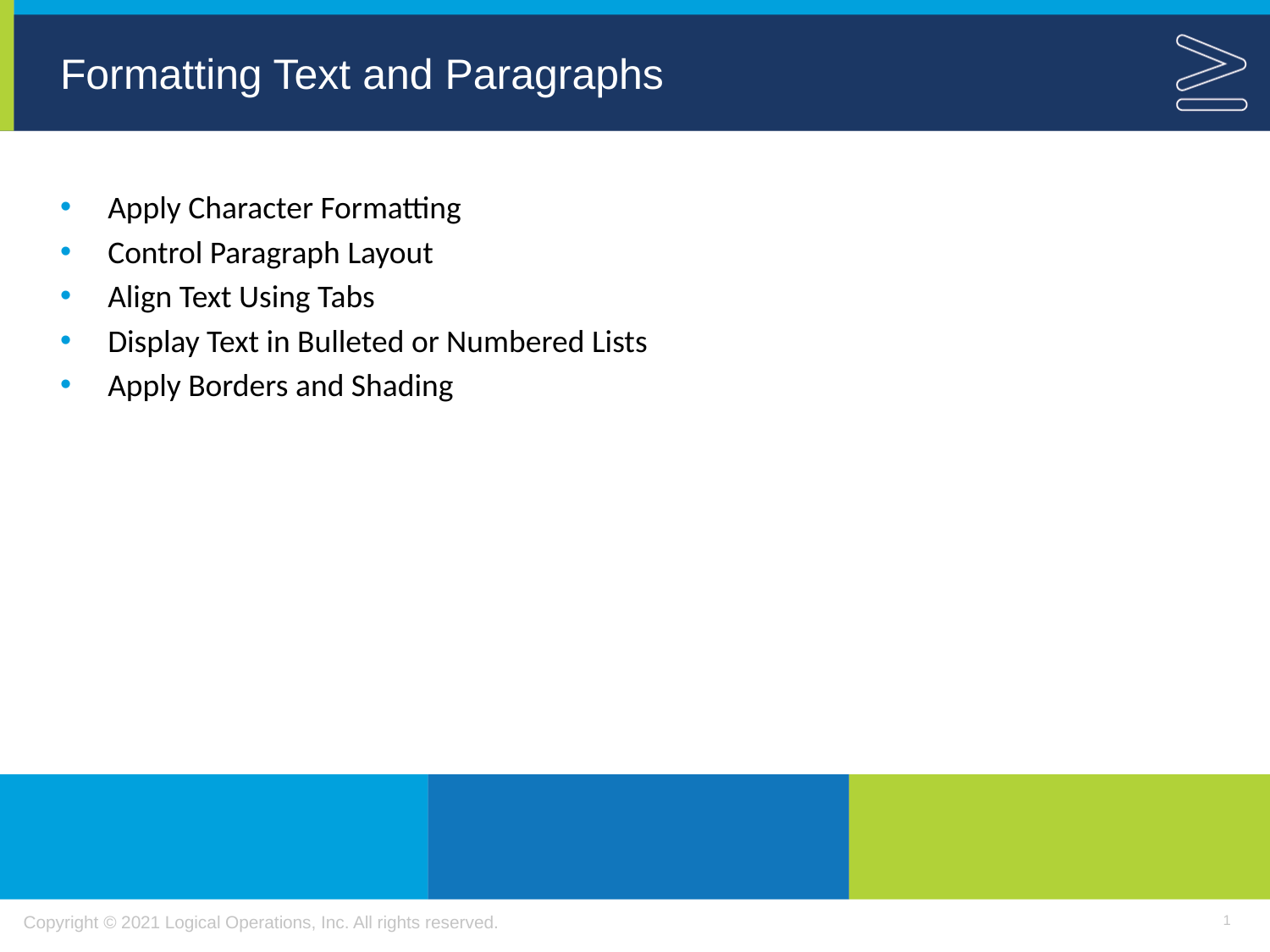

# Formatting Text and Paragraphs
Apply Character Formatting
Control Paragraph Layout
Align Text Using Tabs
Display Text in Bulleted or Numbered Lists
Apply Borders and Shading

1